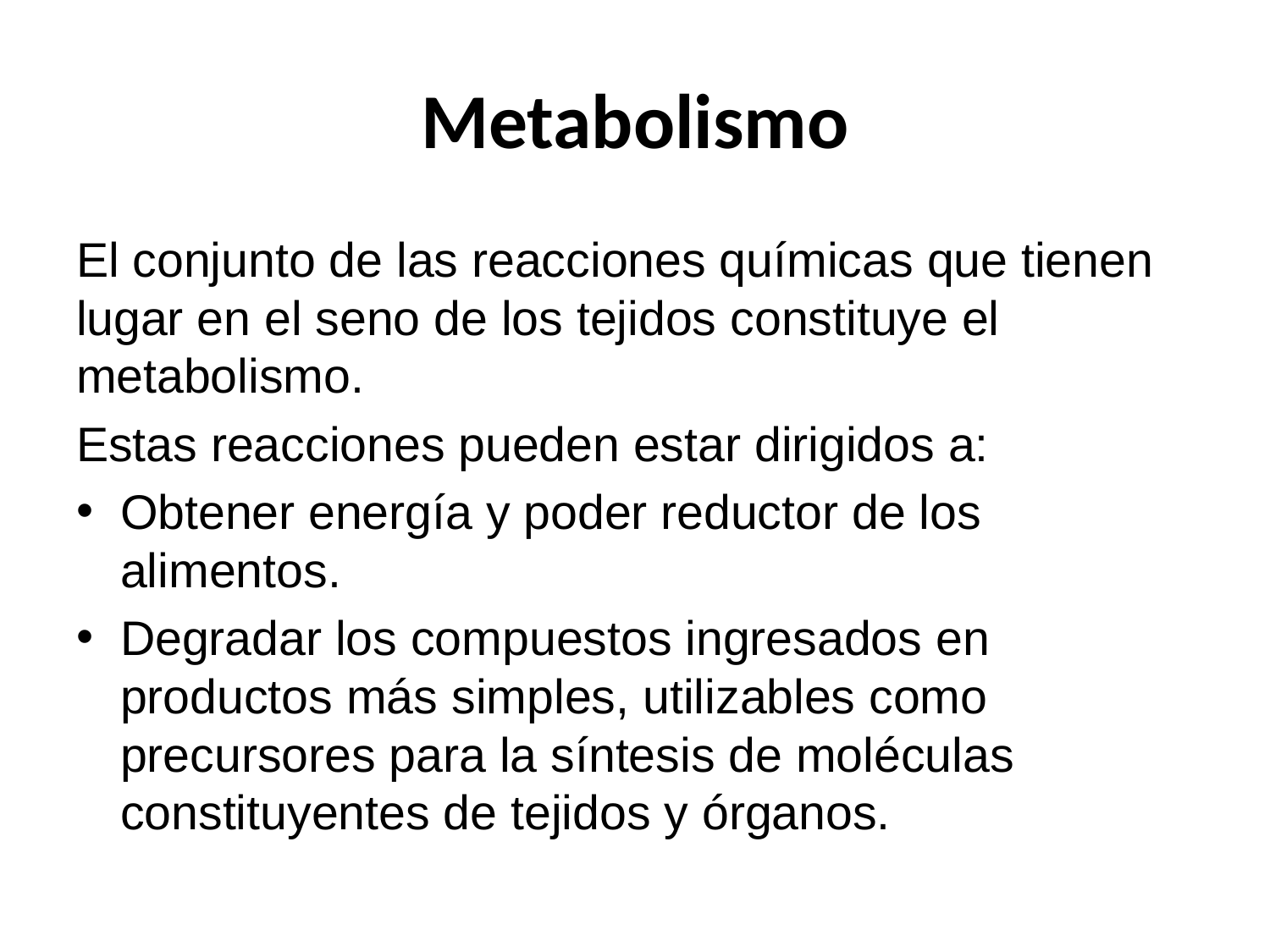

# Metabolismo
El conjunto de las reacciones químicas que tienen lugar en el seno de los tejidos constituye el metabolismo.
Estas reacciones pueden estar dirigidos a:
Obtener energía y poder reductor de los alimentos.
Degradar los compuestos ingresados en productos más simples, utilizables como precursores para la síntesis de moléculas constituyentes de tejidos y órganos.